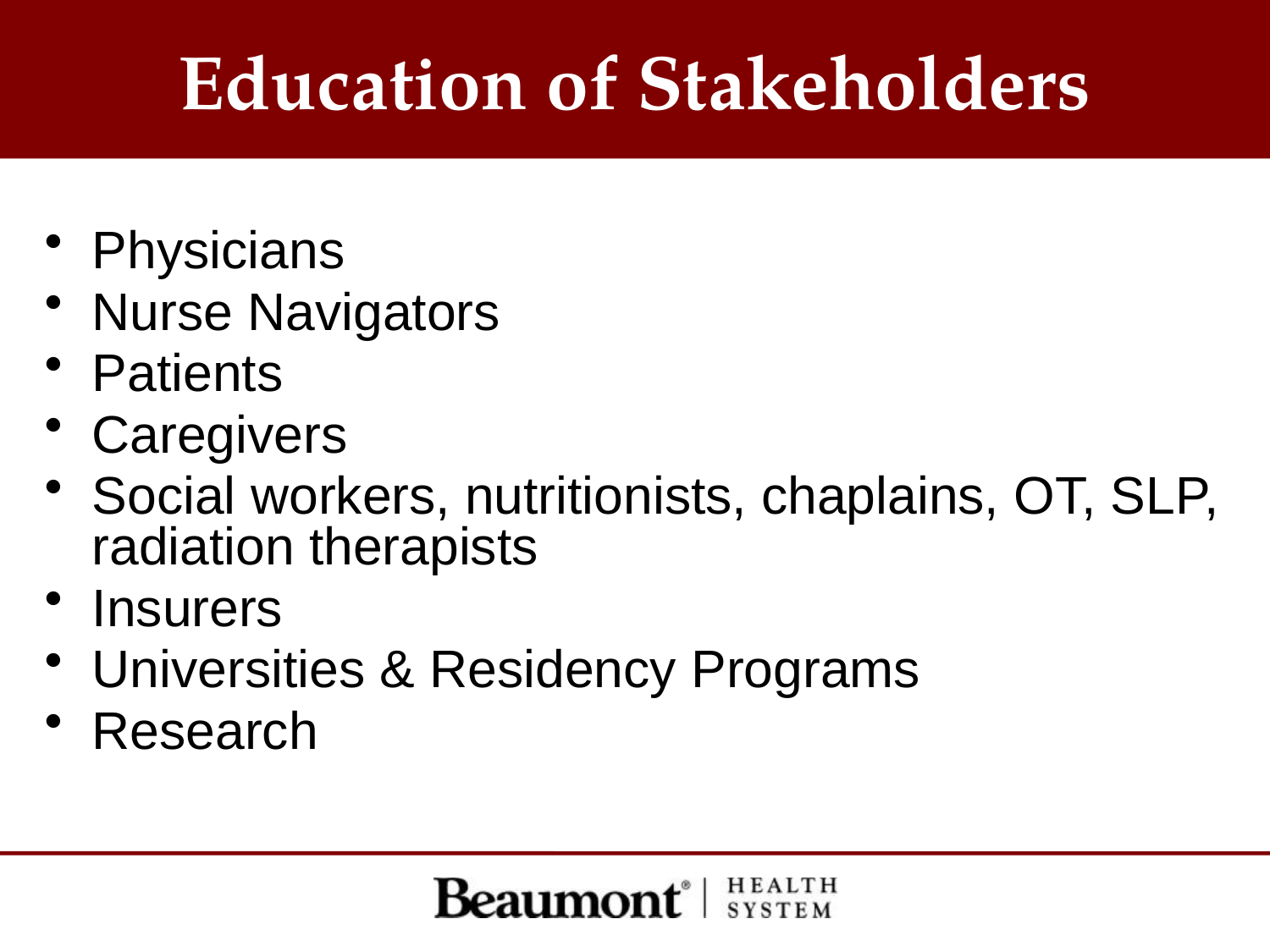

Education of Stakeholders
Physicians
Nurse Navigators
Patients
Caregivers
Social workers, nutritionists, chaplains, OT, SLP, radiation therapists
Insurers
Universities & Residency Programs
Research